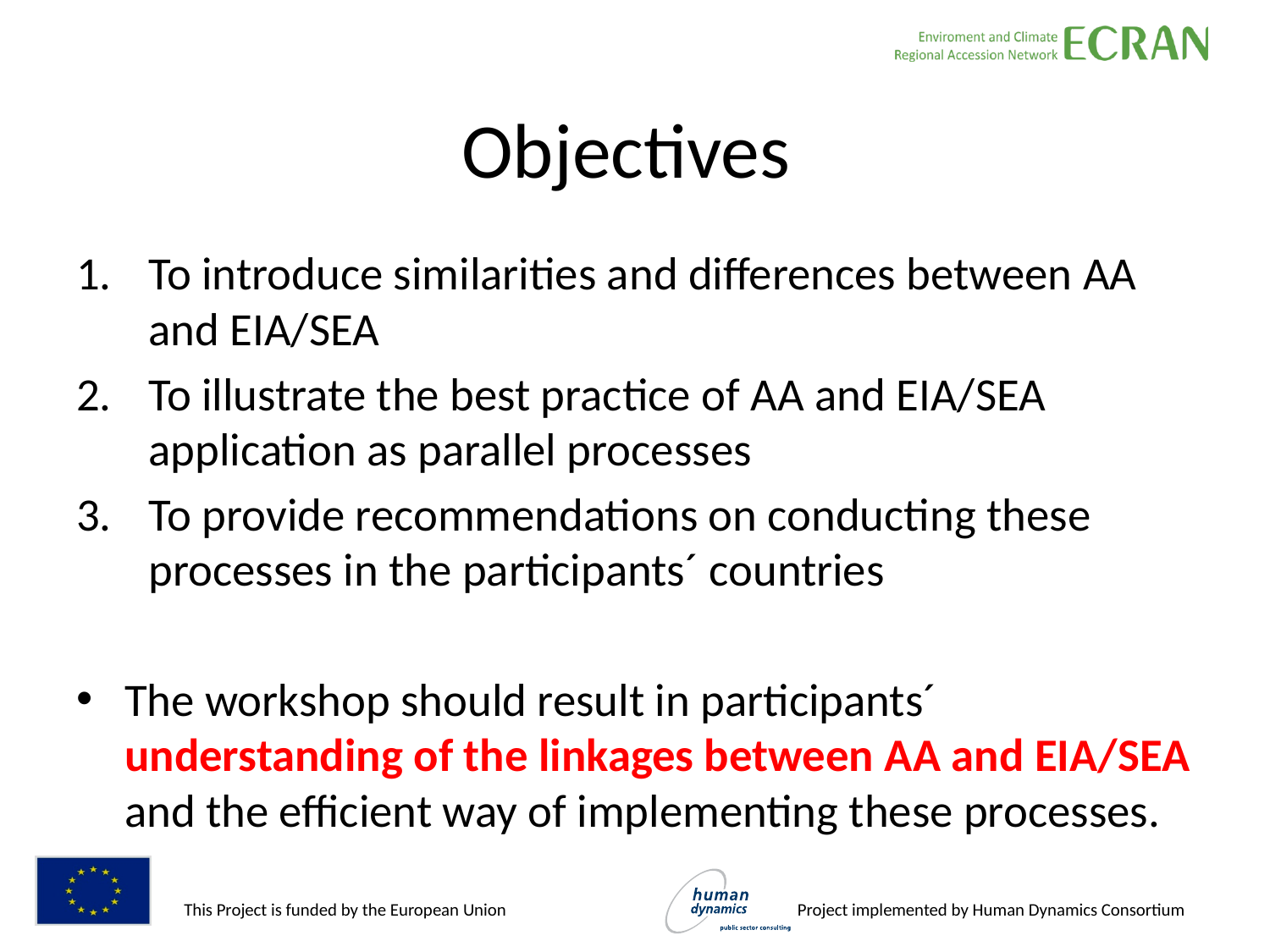

# Objectives
To introduce similarities and differences between AA and EIA/SEA
To illustrate the best practice of AA and EIA/SEA application as parallel processes
To provide recommendations on conducting these processes in the participants´ countries

The workshop should result in participants´ understanding of the linkages between AA and EIA/SEA and the efficient way of implementing these processes.